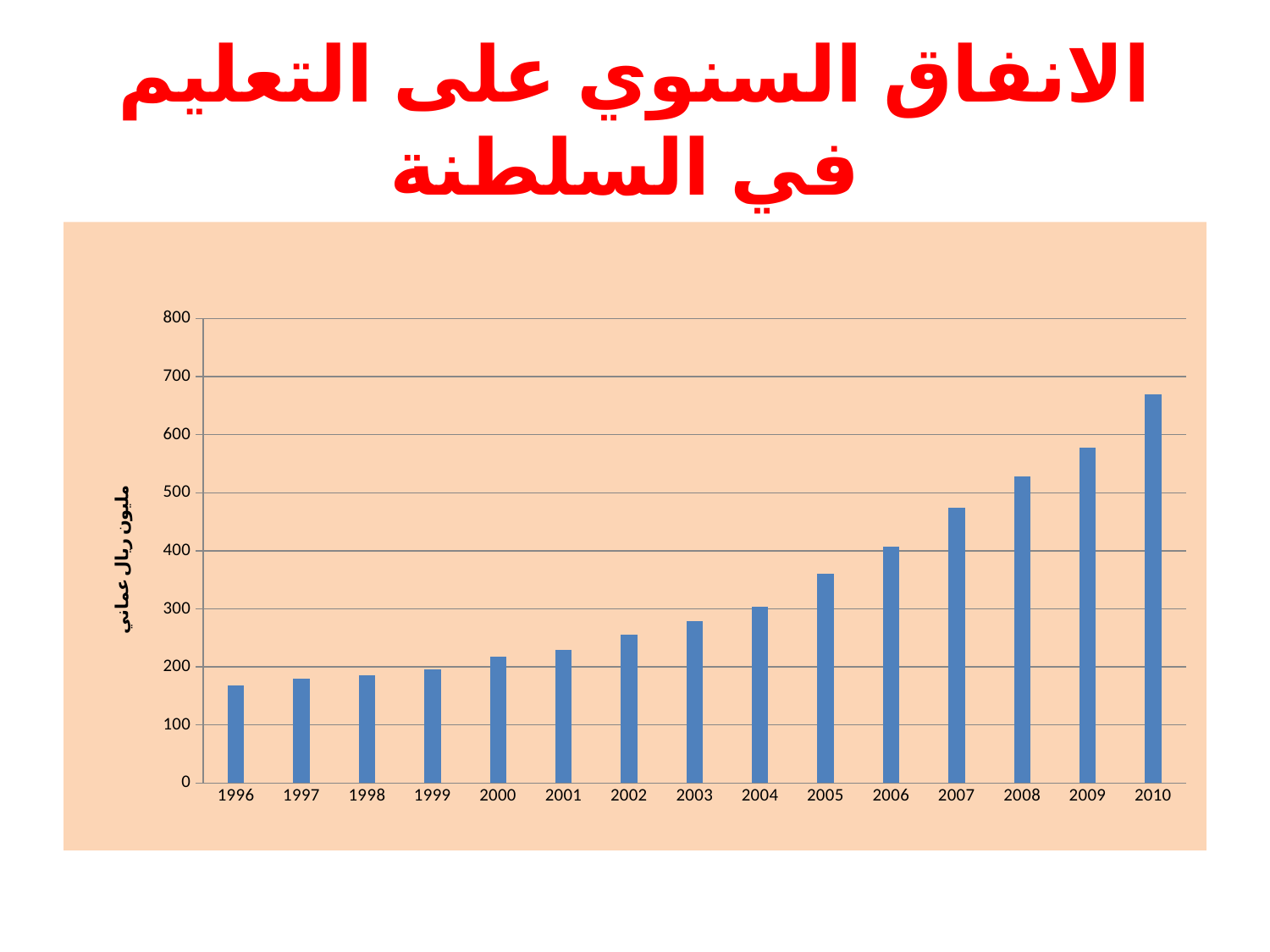

# الانفاق السنوي على التعليم في السلطنة

### Chart

| Category |  |
|---|---|
| 1996 | 168.1 |
| 1997 | 179.2 |
| 1998 | 186.2 |
| 1999 | 196.4 |
| 2000 | 217.7 |
| 2001 | 228.5 |
| 2002 | 255.4 |
| 2003 | 278.7 |
| 2004 | 303.8999999999997 |
| 2005 | 360.6 |
| 2006 | 406.5 |
| 2007 | 474.5 |
| 2008 | 528.6 |
| 2009 | 578.1 |
| 2010 | 669.5 |